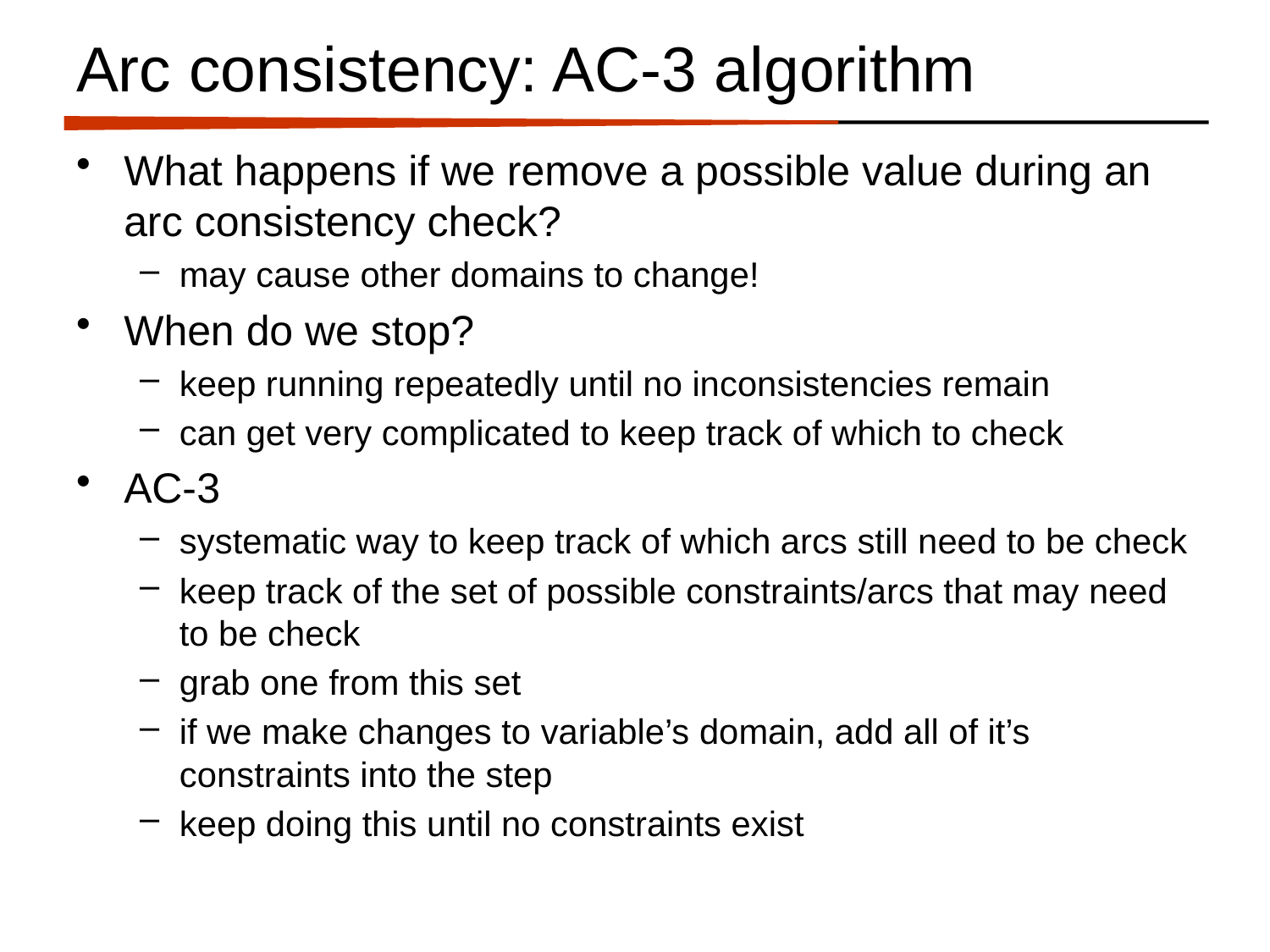

# Arc consistency: AC-3 algorithm
What happens if we remove a possible value during an arc consistency check?
may cause other domains to change!
When do we stop?
keep running repeatedly until no inconsistencies remain
can get very complicated to keep track of which to check
AC-3
systematic way to keep track of which arcs still need to be check
keep track of the set of possible constraints/arcs that may need to be check
grab one from this set
if we make changes to variable’s domain, add all of it’s constraints into the step
keep doing this until no constraints exist